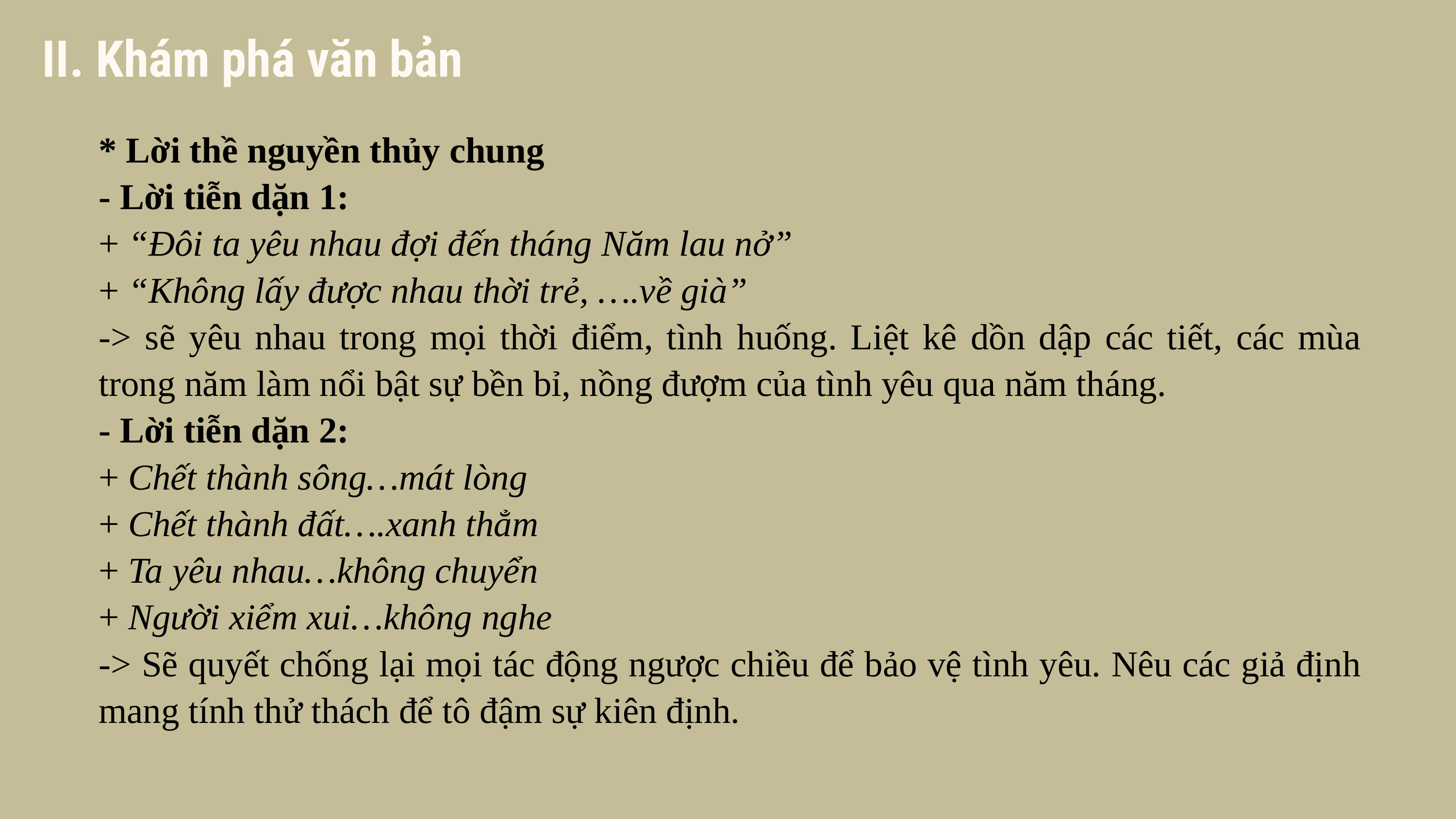

II. Khám phá văn bản
* Lời thề nguyền thủy chung
- Lời tiễn dặn 1:
+ “Đôi ta yêu nhau đợi đến tháng Năm lau nở”
+ “Không lấy được nhau thời trẻ, ….về già”
-> sẽ yêu nhau trong mọi thời điểm, tình huống. Liệt kê dồn dập các tiết, các mùa trong năm làm nổi bật sự bền bỉ, nồng đượm của tình yêu qua năm tháng.
- Lời tiễn dặn 2:
+ Chết thành sông…mát lòng
+ Chết thành đất….xanh thẳm
+ Ta yêu nhau…không chuyển
+ Người xiểm xui…không nghe
-> Sẽ quyết chống lại mọi tác động ngược chiều để bảo vệ tình yêu. Nêu các giả định mang tính thử thách để tô đậm sự kiên định.